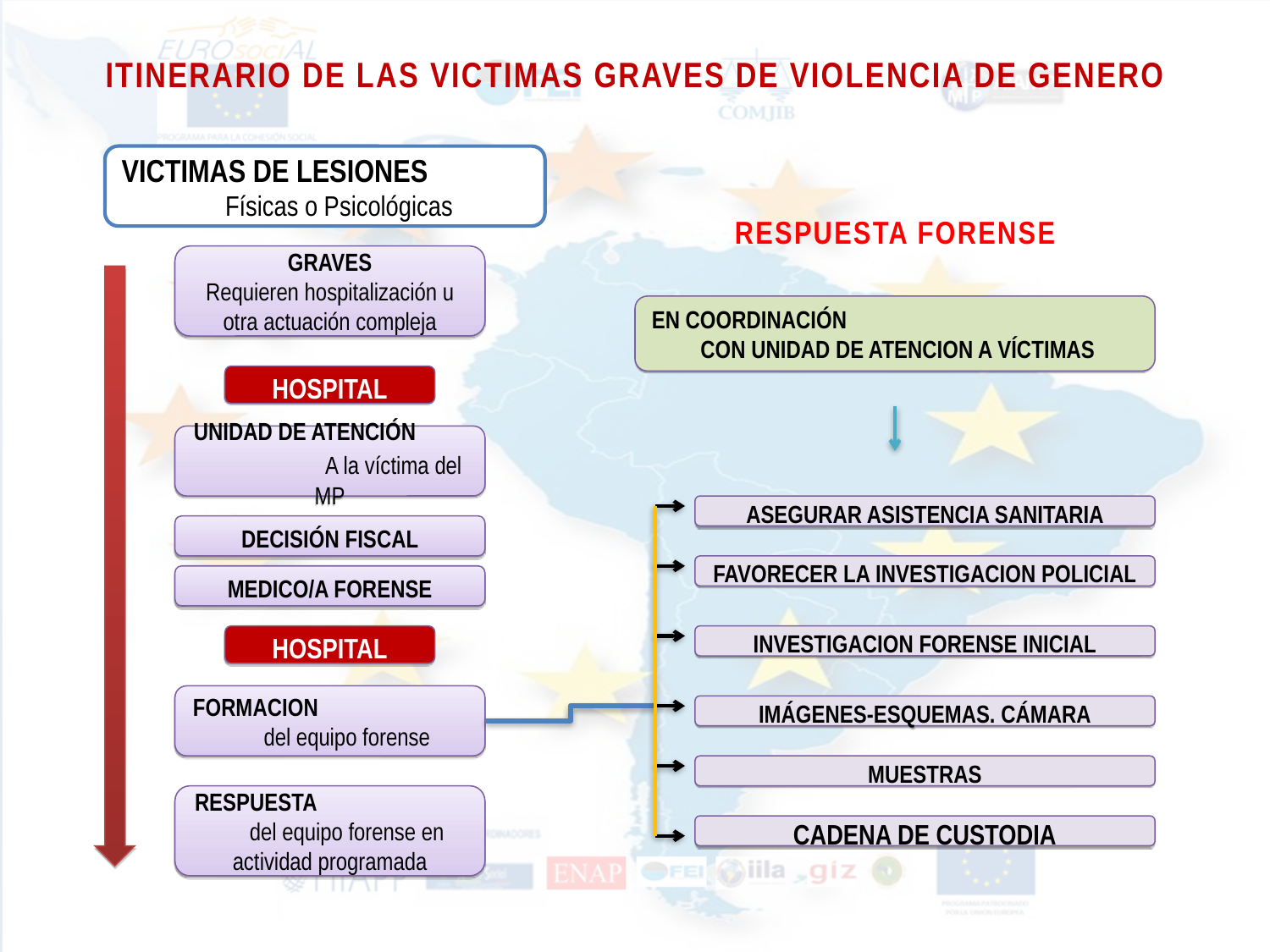

ITINERARIO DE LAS VICTIMAS GRAVES DE VIOLENCIA DE GENERO
VICTIMAS DE LESIONES                       Físicas o Psicológicas
RESPUESTA FORENSE
GRAVES
Requieren hospitalización u otra actuación compleja

EN COORDINACIÓN                                                     CON UNIDAD DE ATENCION A VÍCTIMAS
HOSPITAL
UNIDAD DE ATENCIÓN                             A la víctima del MP
ASEGURAR ASISTENCIA SANITARIA
DECISIÓN FISCAL
FAVORECER LA INVESTIGACION POLICIAL
MEDICO/A FORENSE
HOSPITAL
INVESTIGACION FORENSE INICIAL
FORMACION                                 del equipo forense
IMÁGENES-ESQUEMAS. CÁMARA
MUESTRAS
RESPUESTA                                 del equipo forense en actividad programada
CADENA DE CUSTODIA